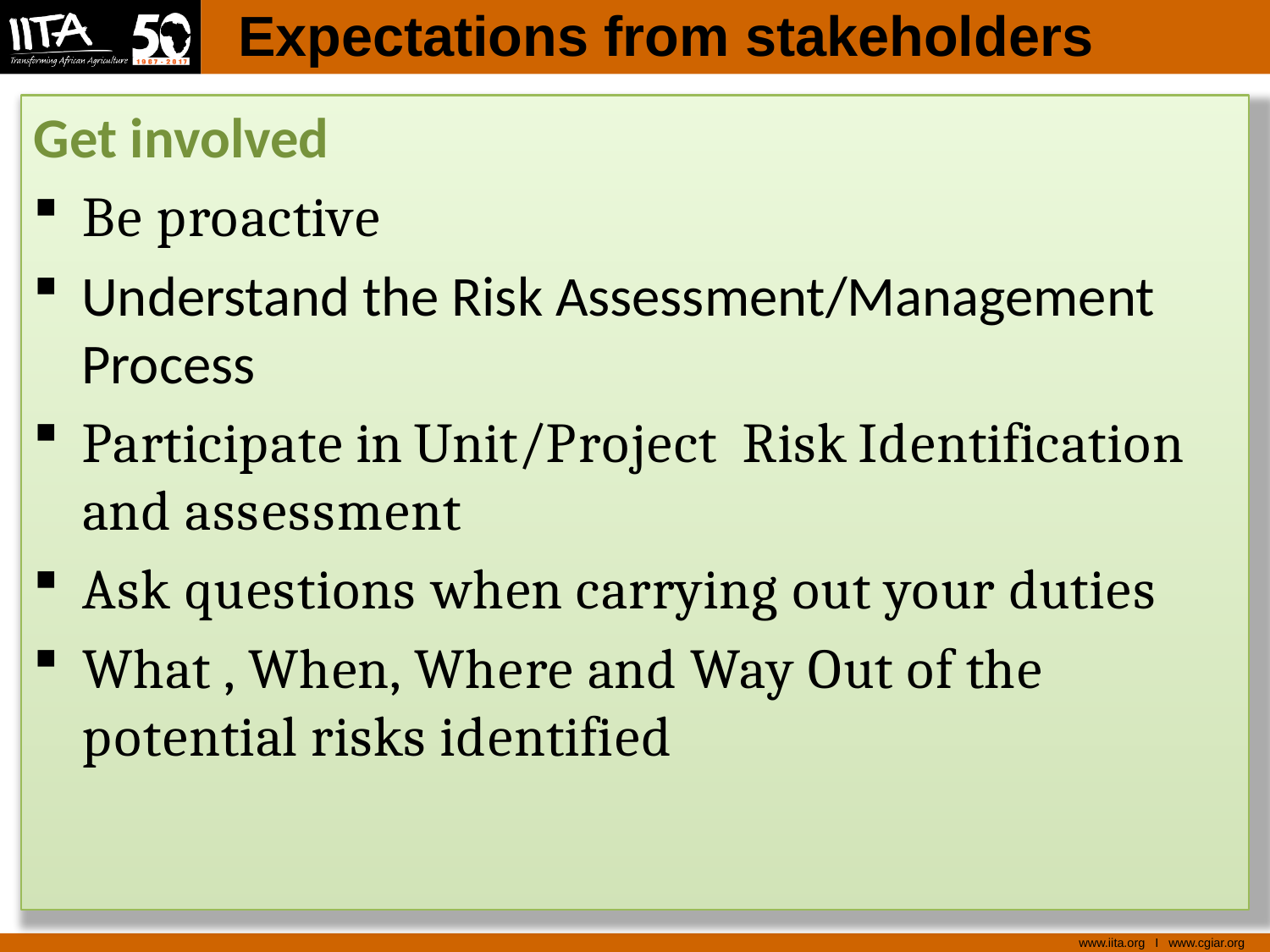

# Expectations from stakeholders
Get involved
Be proactive
Understand the Risk Assessment/Management Process
Participate in Unit/Project  Risk Identification and assessment
Ask questions when carrying out your duties
What , When, Where and Way Out of the potential risks identified